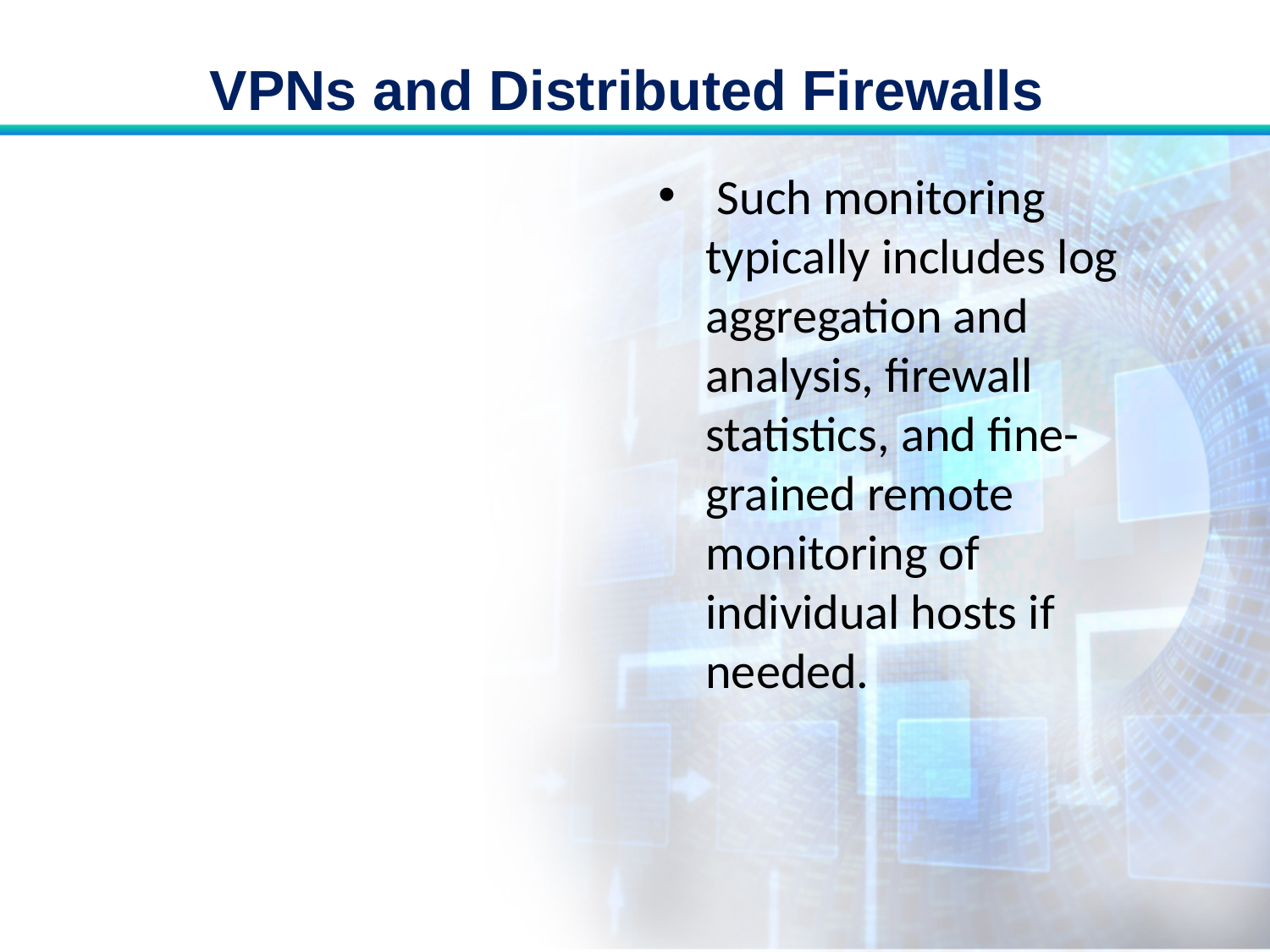

# VPNs and Distributed Firewalls
 Such monitoring typically includes log aggregation and analysis, firewall statistics, and fine-grained remote monitoring of individual hosts if needed.